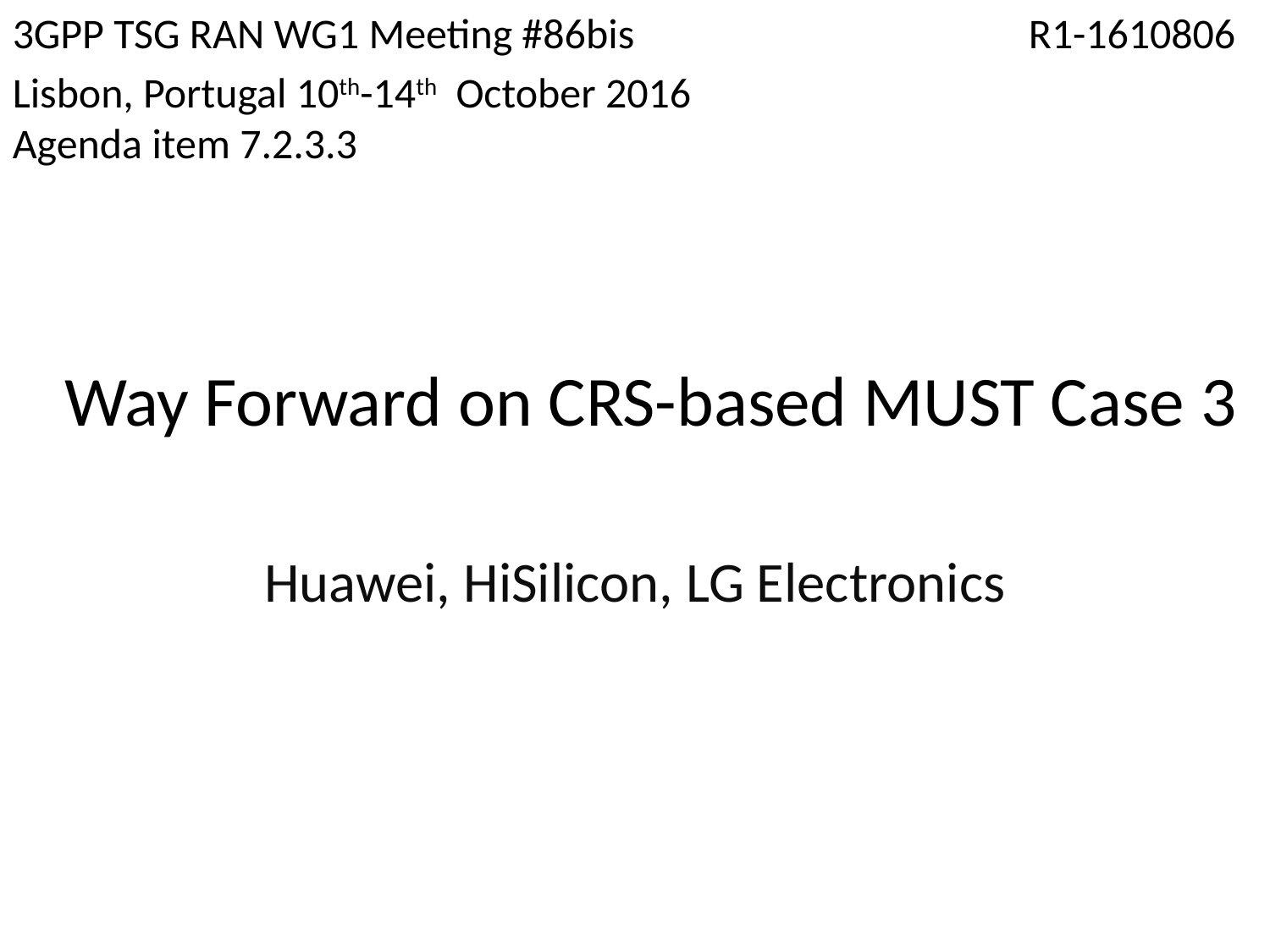

3GPP TSG RAN WG1 Meeting #86bis			  	R1-1610806
Lisbon, Portugal 10th-14th  October 2016
Agenda item 7.2.3.3
# Way Forward on CRS-based MUST Case 3
Huawei, HiSilicon, LG Electronics